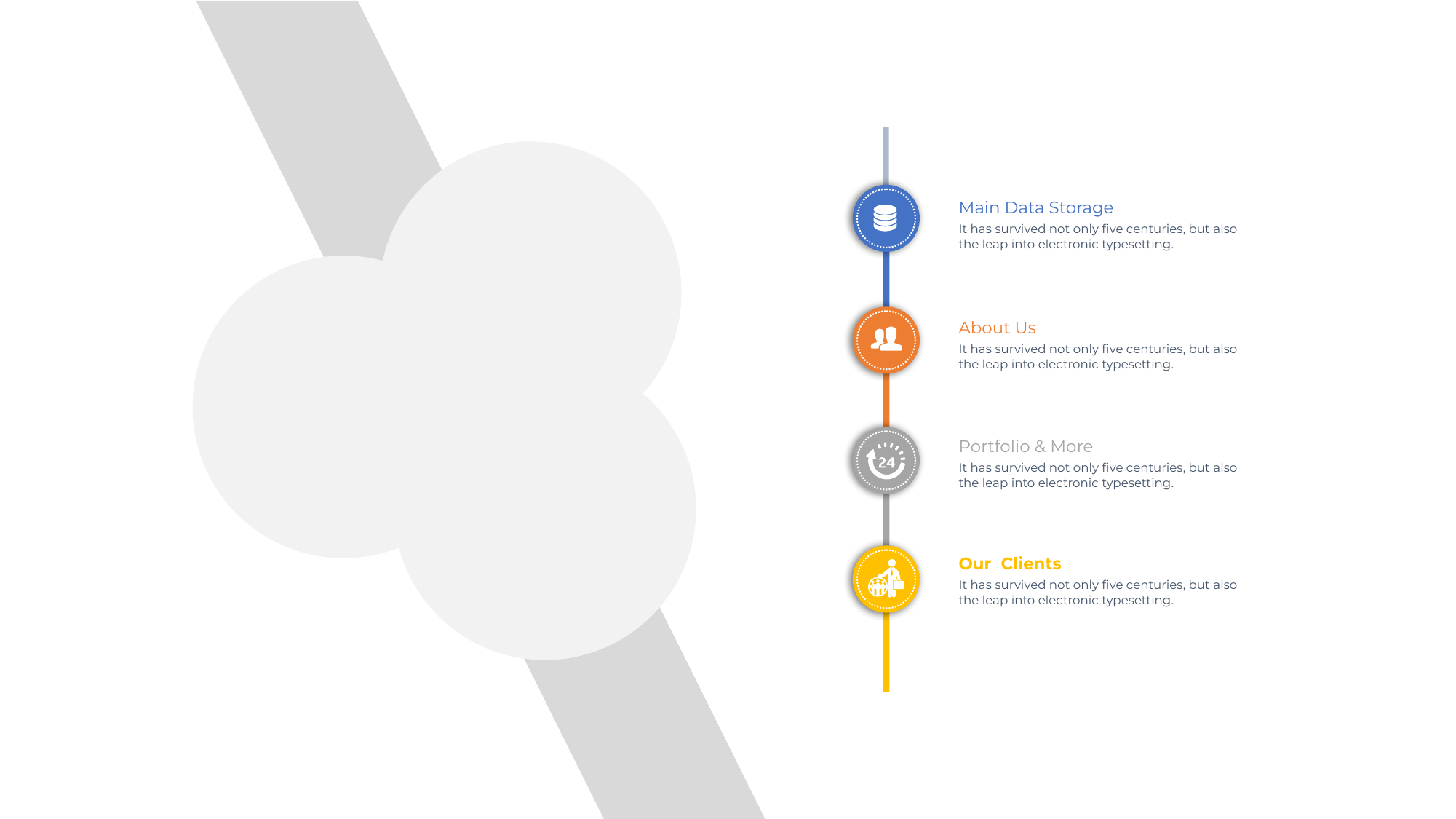

Main Data Storage
It has survived not only five centuries, but also the leap into electronic typesetting.

About Us
It has survived not only five centuries, but also the leap into electronic typesetting.

Portfolio & More
It has survived not only five centuries, but also the leap into electronic typesetting.

Our  Clients
It has survived not only five centuries, but also the leap into electronic typesetting.